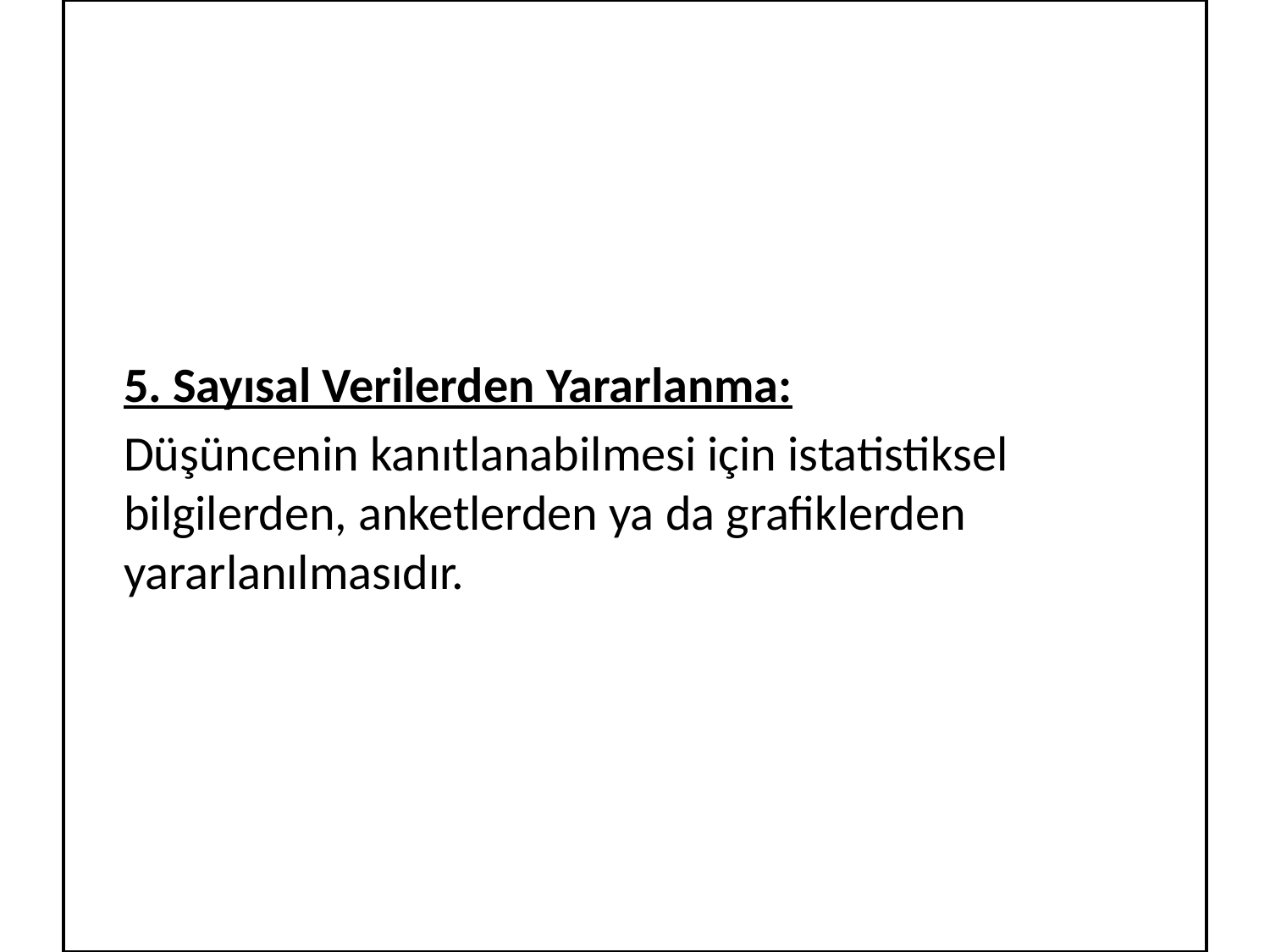

5. Sayısal Verilerden Yararlanma:
	Düşüncenin kanıtlanabilmesi için istatistiksel bilgilerden, anketlerden ya da grafiklerden yararlanılmasıdır.

#